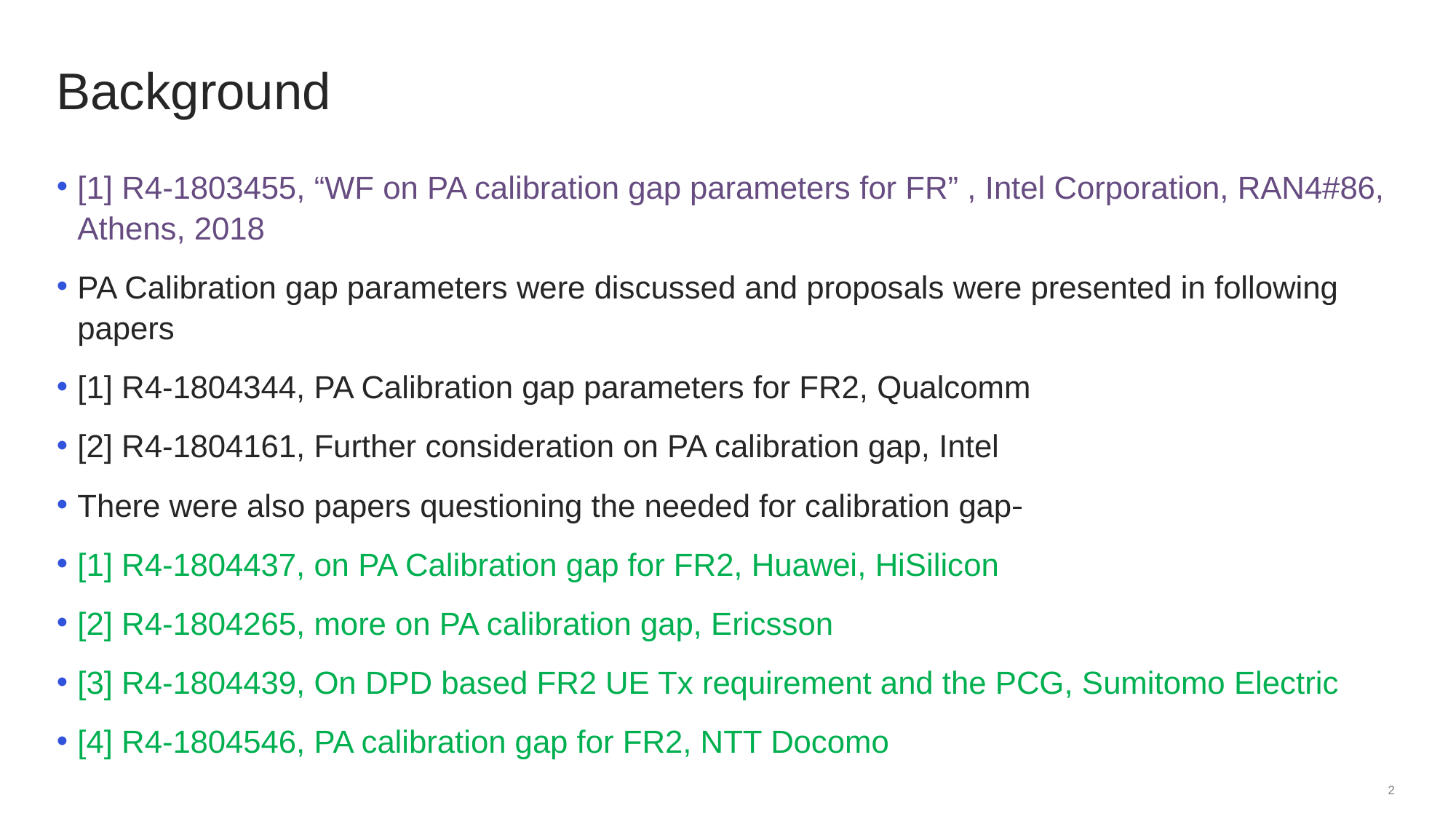

# Background
[1] R4-1803455, “WF on PA calibration gap parameters for FR” , Intel Corporation, RAN4#86, Athens, 2018
PA Calibration gap parameters were discussed and proposals were presented in following papers
[1] R4-1804344, PA Calibration gap parameters for FR2, Qualcomm
[2] R4-1804161, Further consideration on PA calibration gap, Intel
There were also papers questioning the needed for calibration gap
[1] R4-1804437, on PA Calibration gap for FR2, Huawei, HiSilicon
[2] R4-1804265, more on PA calibration gap, Ericsson
[3] R4-1804439, On DPD based FR2 UE Tx requirement and the PCG, Sumitomo Electric
[4] R4-1804546, PA calibration gap for FR2, NTT Docomo